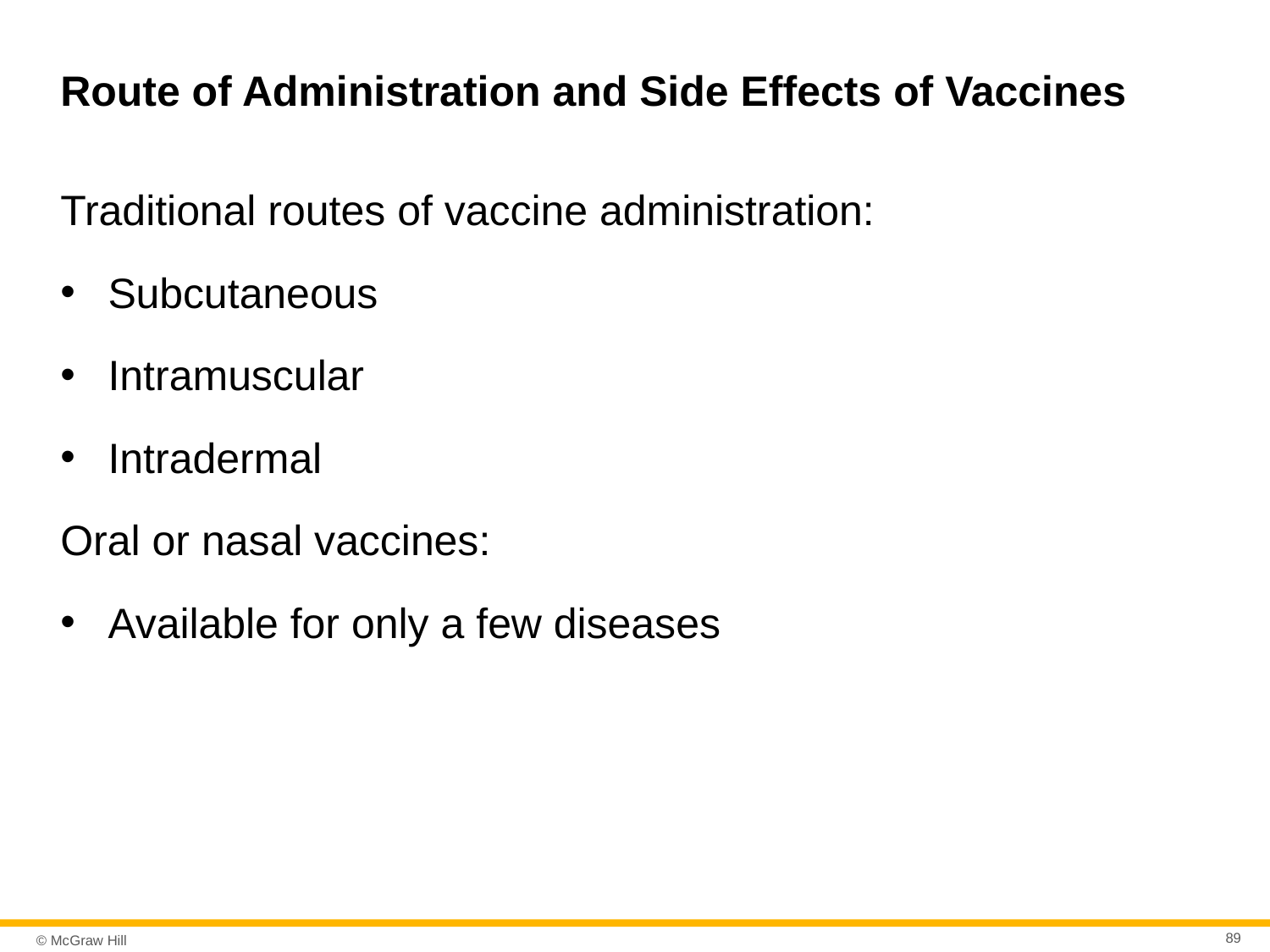

# Route of Administration and Side Effects of Vaccines
Traditional routes of vaccine administration:
Subcutaneous
Intramuscular
Intradermal
Oral or nasal vaccines:
Available for only a few diseases